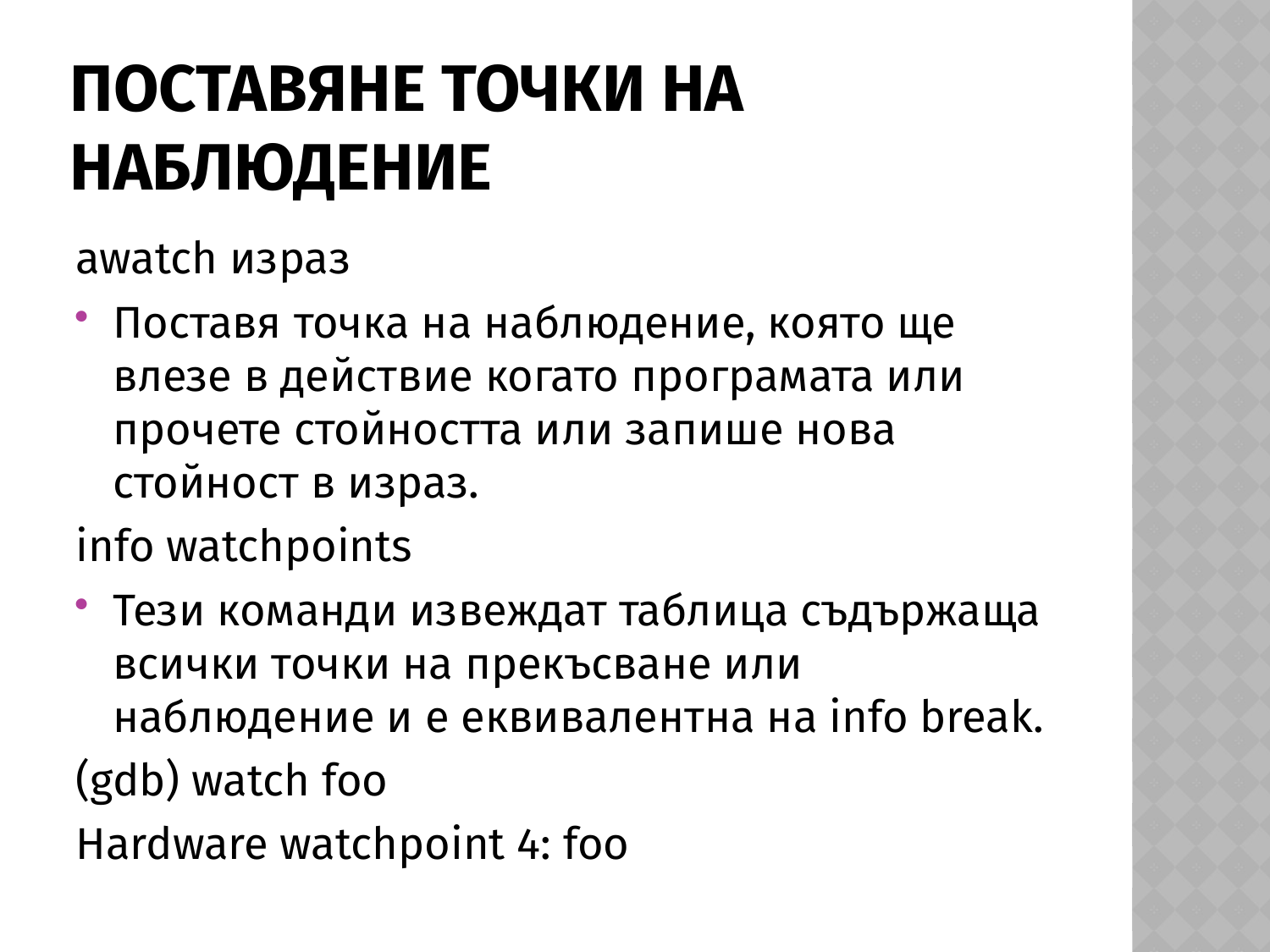

# Поставяне точки на наблюдение
awatch израз
Поставя точка на наблюдение, която ще влезе в действие когато програмата или прочете стойността или запише нова стойност в израз.
info watchpoints
Тези команди извеждат таблица съдържаща всички точки на прекъсване или наблюдение и е еквивалентна на info break.
(gdb) watch foo
Hardware watchpoint 4: foo